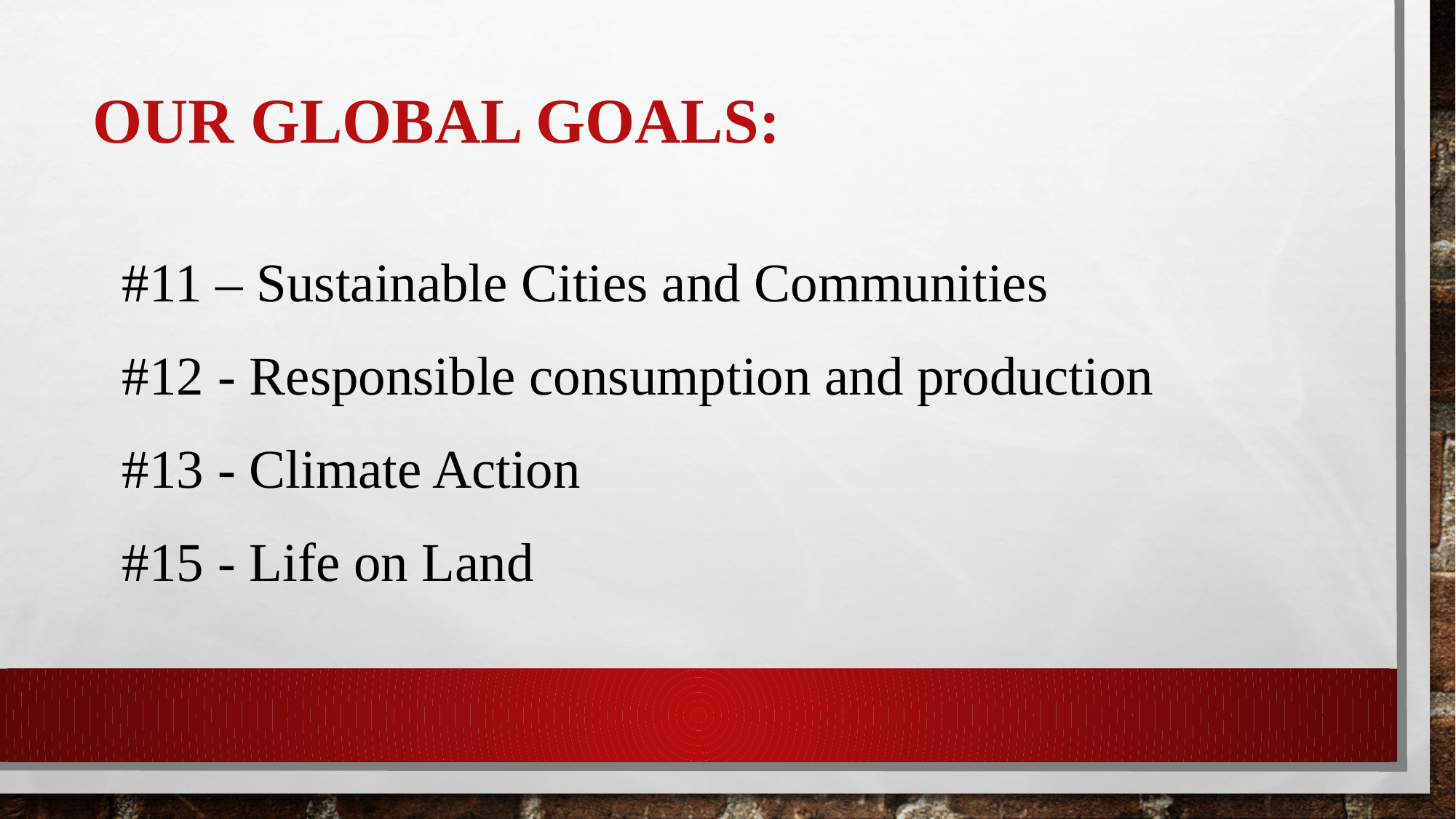

# Our Global Goals:

#11 – Sustainable Cities and Communities

#12 - Responsible consumption and production

#13 - Climate Action

#15 - Life on Land